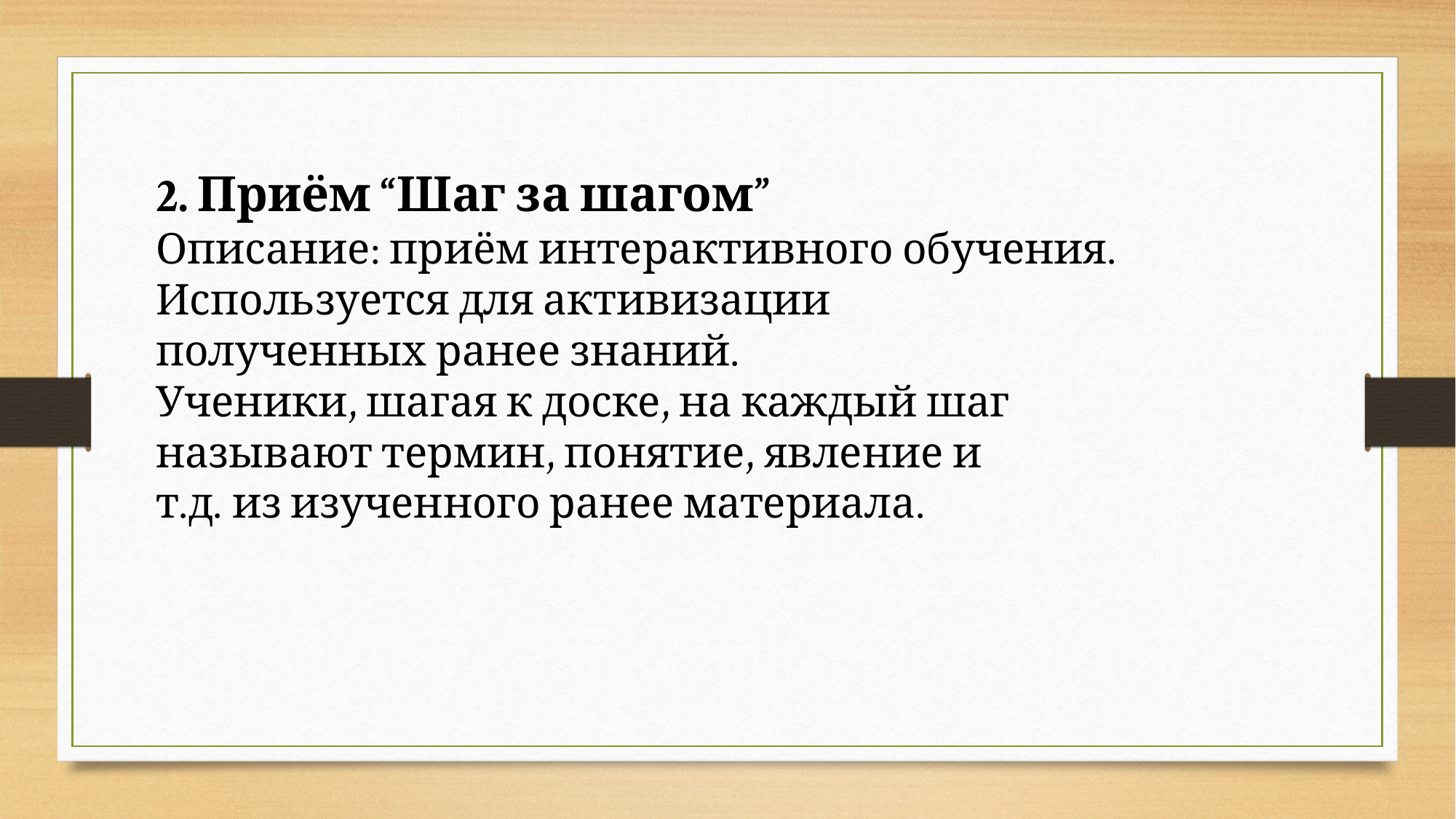

2. Приём “Шаг за шагом”
Описание: приём интерактивного обучения. Используется для активизации
полученных ранее знаний.
Ученики, шагая к доске, на каждый шаг называют термин, понятие, явление и
т.д. из изученного ранее материала.